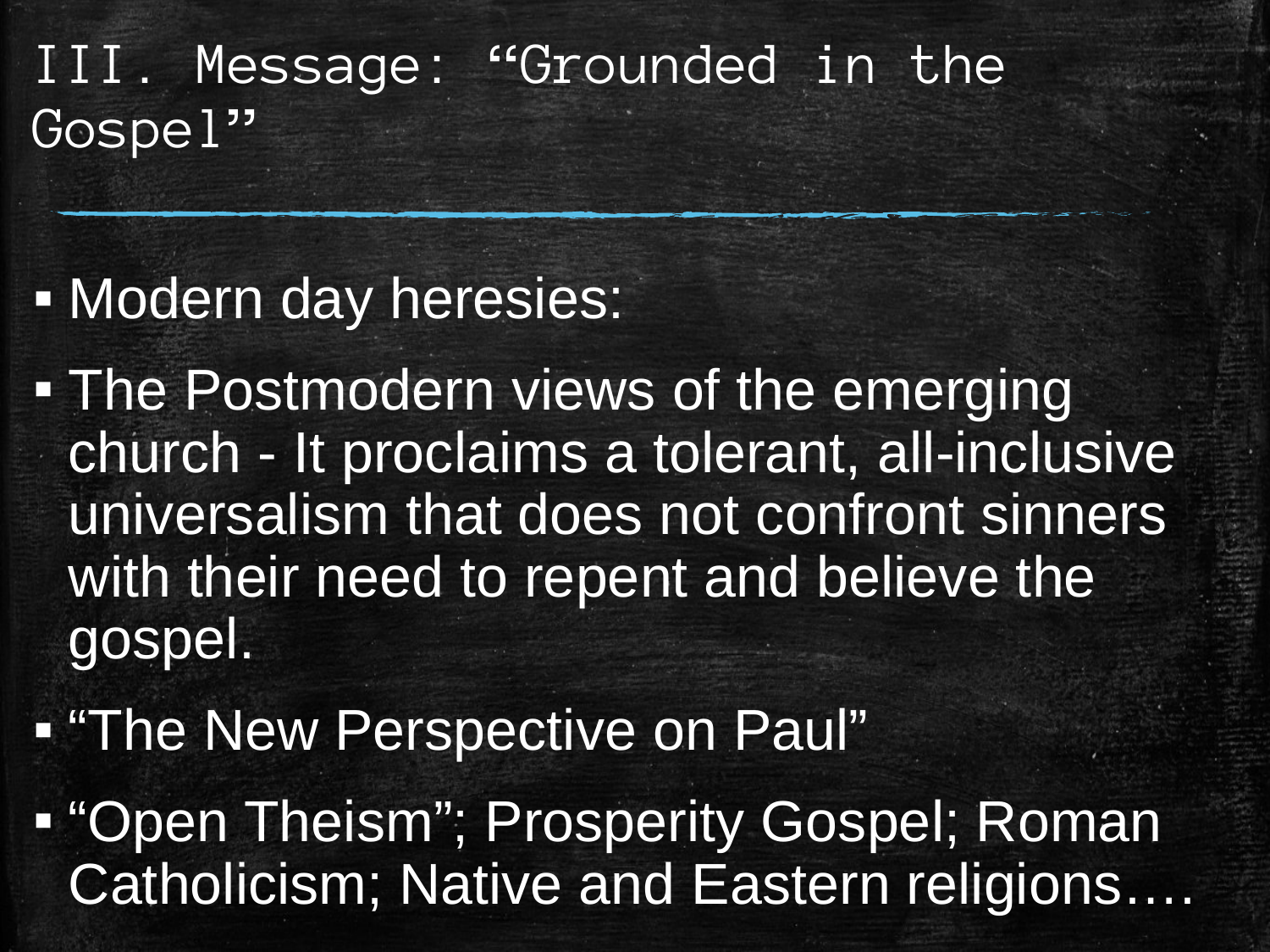

# III. Message: “Grounded in the Gospel”
Modern day heresies:
The Postmodern views of the emerging church - It proclaims a tolerant, all-inclusive universalism that does not confront sinners with their need to repent and believe the gospel.
“The New Perspective on Paul”
“Open Theism”; Prosperity Gospel; Roman Catholicism; Native and Eastern religions….